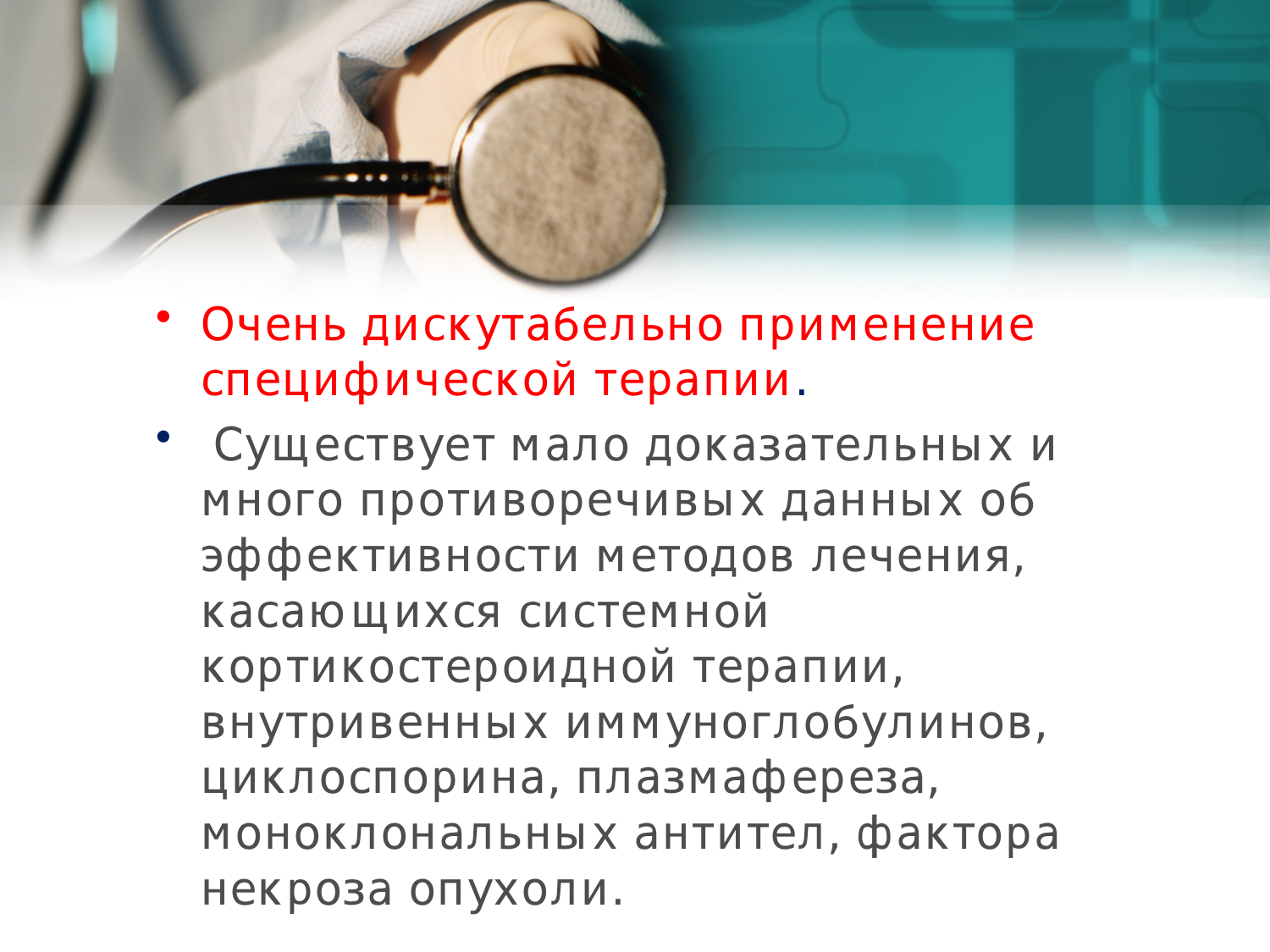

Очень дискутабельно применение специфической терапии.
 Существует мало доказательных и много противоречивых данных об эффективности методов лечения, касающихся системной кортикостероидной терапии, внутривенных иммуноглобулинов, циклоспорина, плазмафереза, моноклональных антител, фактора некроза опухоли.

#